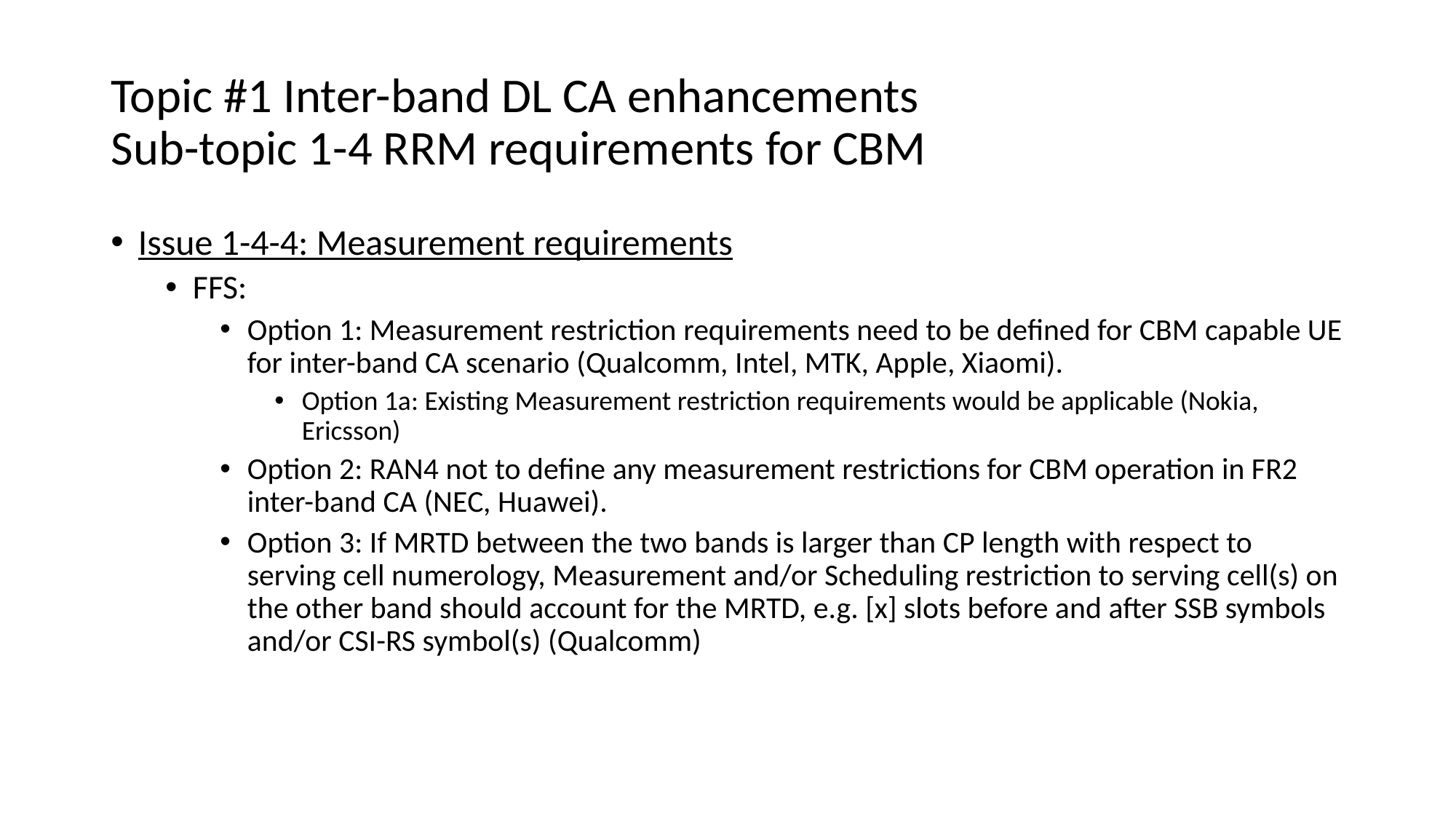

# Topic #1 Inter-band DL CA enhancements Sub-topic 1-4 RRM requirements for CBM
Issue 1-4-4: Measurement requirements
FFS:
Option 1: Measurement restriction requirements need to be defined for CBM capable UE for inter-band CA scenario (Qualcomm, Intel, MTK, Apple, Xiaomi).
Option 1a: Existing Measurement restriction requirements would be applicable (Nokia, Ericsson)
Option 2: RAN4 not to define any measurement restrictions for CBM operation in FR2 inter-band CA (NEC, Huawei).
Option 3: If MRTD between the two bands is larger than CP length with respect to serving cell numerology, Measurement and/or Scheduling restriction to serving cell(s) on the other band should account for the MRTD, e.g. [x] slots before and after SSB symbols and/or CSI-RS symbol(s) (Qualcomm)